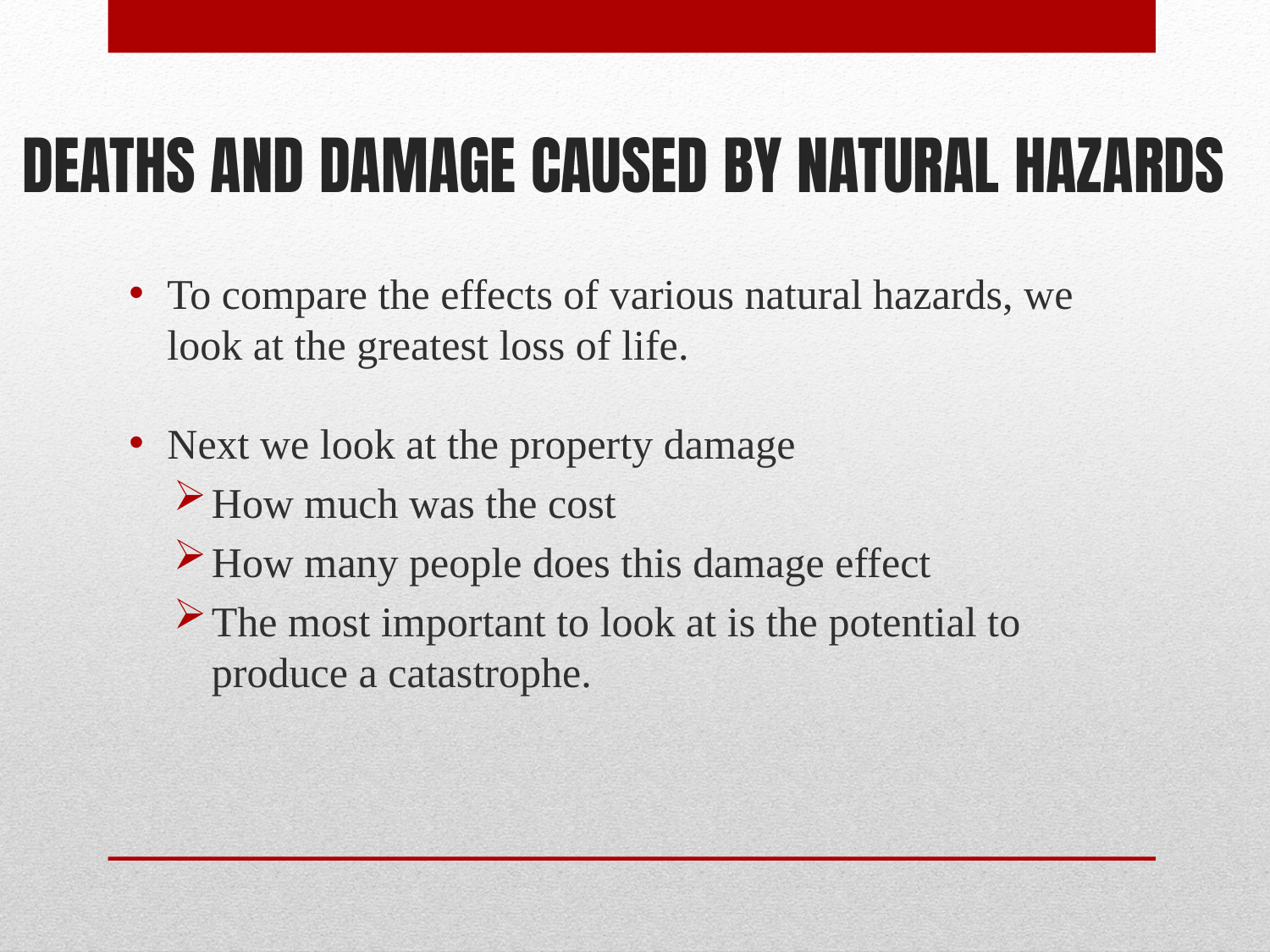

DEATHS AND DAMAGE CAUSED BY NATURAL HAZARDS
To compare the effects of various natural hazards, we look at the greatest loss of life.

Next we look at the property damage
How much was the cost
How many people does this damage effect
The most important to look at is the potential to produce a catastrophe.